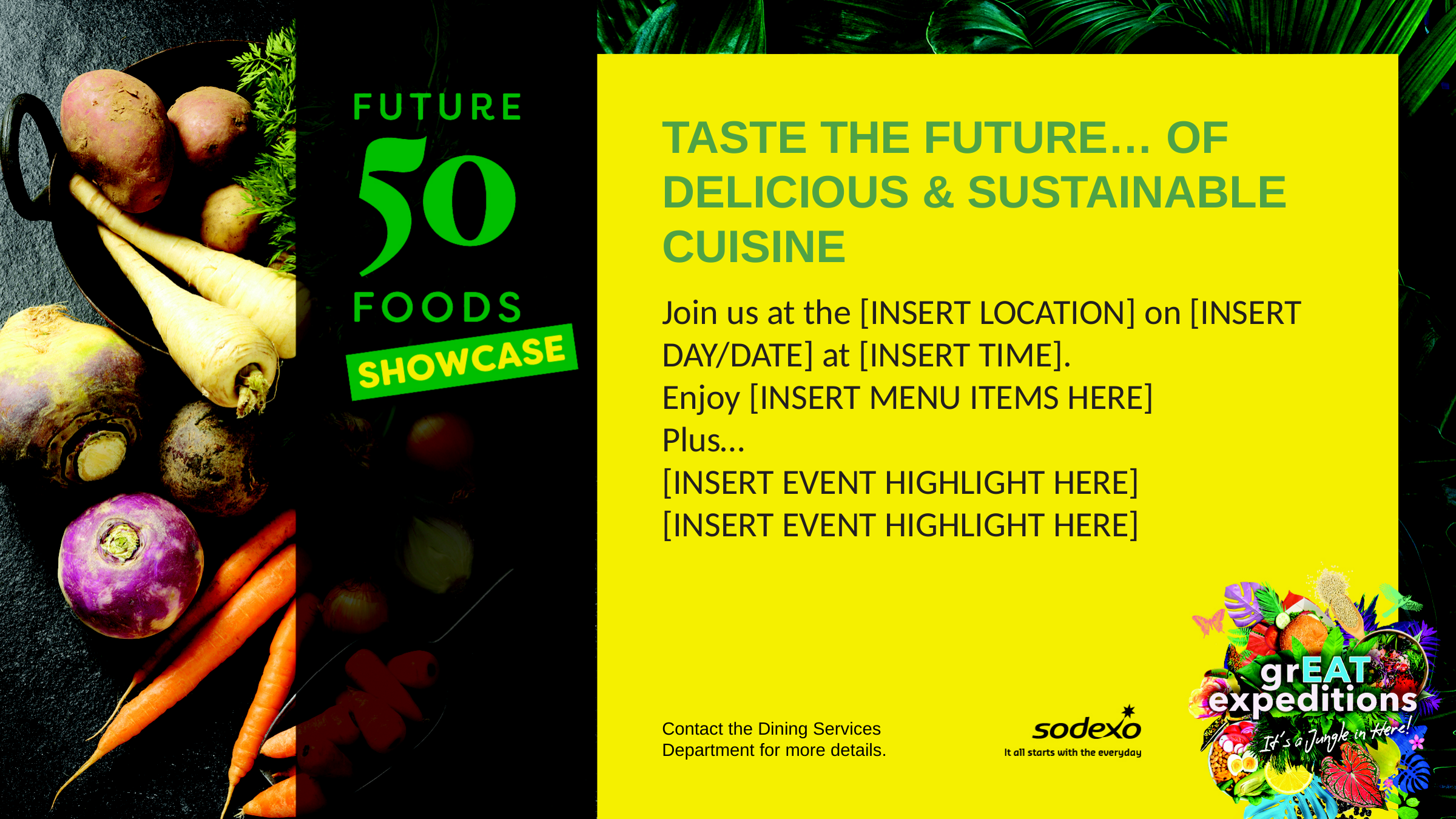

TASTE THE FUTURE… OF DELICIOUS & SUSTAINABLE CUISINE
Join us at the [INSERT LOCATION] on [INSERT DAY/DATE] at [INSERT TIME].
Enjoy [INSERT MENU ITEMS HERE]
Plus…
[INSERT EVENT HIGHLIGHT HERE]
[INSERT EVENT HIGHLIGHT HERE]

Contact the Dining Services Department for more details.